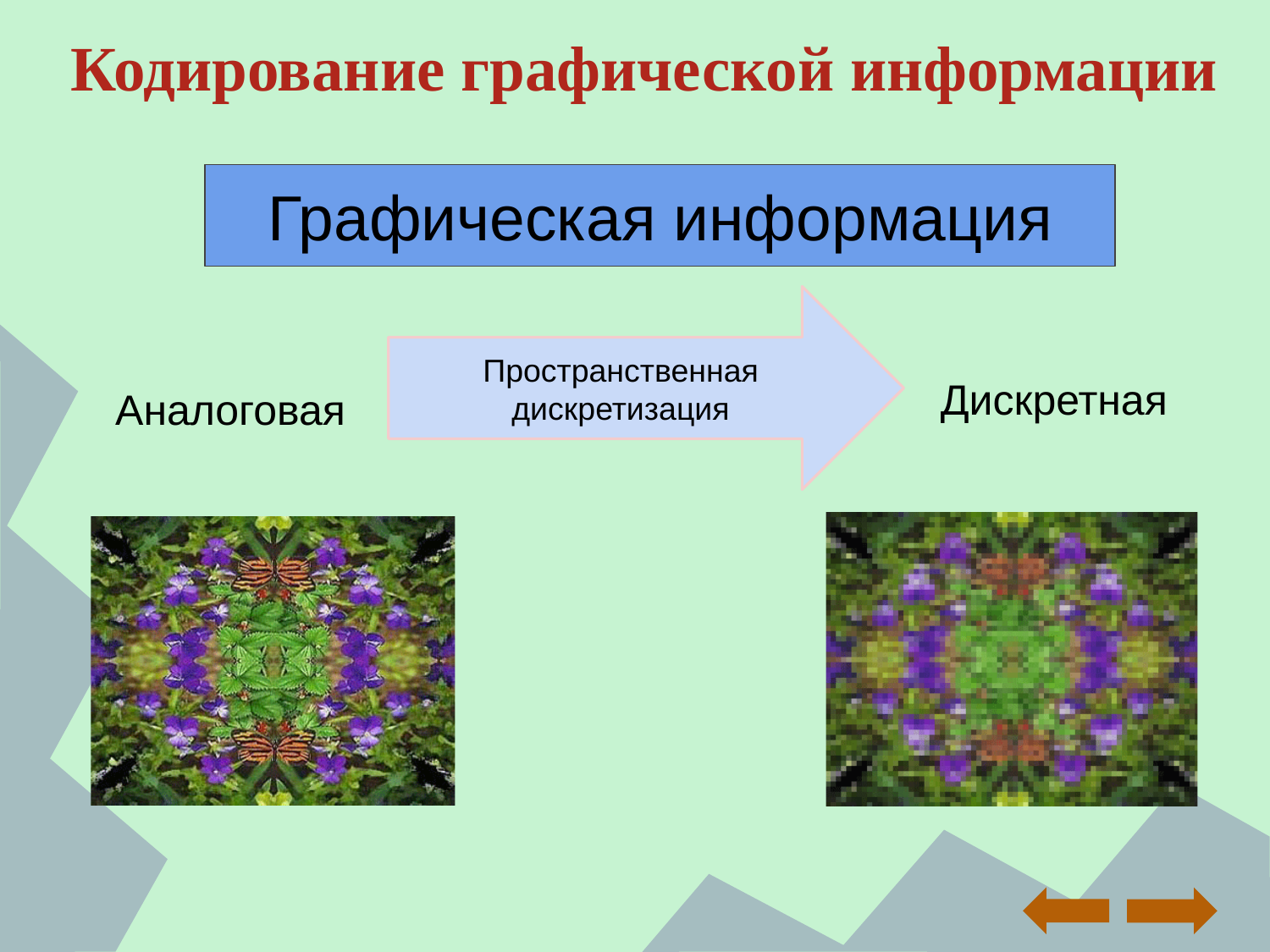

# Кодирование графической информации
Графическая информация

Пространственная дискретизация
Дискретная
Аналоговая